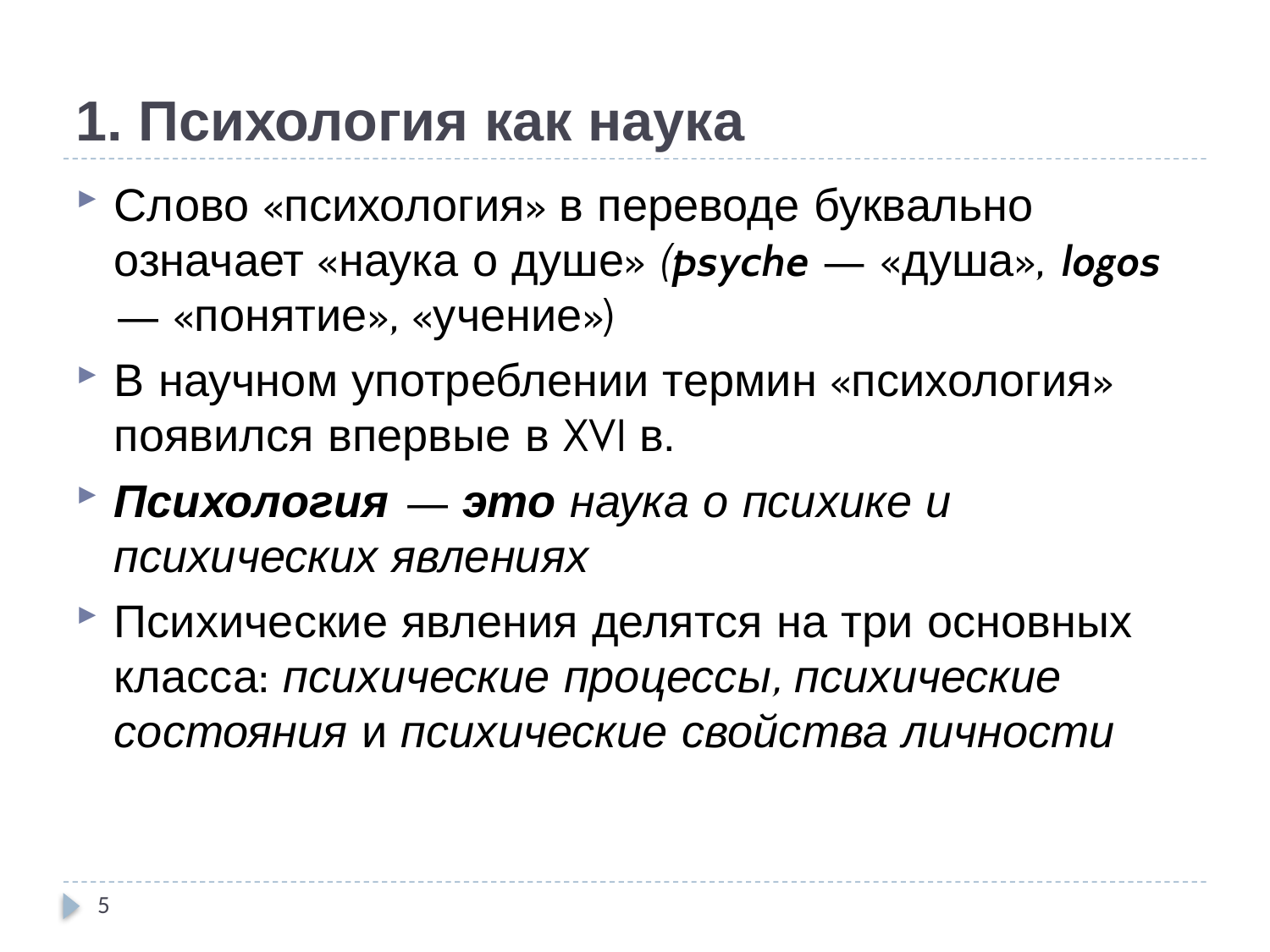

# 1. Психология как наука
Слово «психология» в переводе буквально означает «наука о душе» (psyche — «душа», logos — «понятие», «учение»)
В научном употреблении термин «психология» появился впервые в XVI в.
Психология — это наука о психике и психических явлениях
Психические явления делятся на три основных класса: психические процессы, психические состояния и психические свойства личности
5